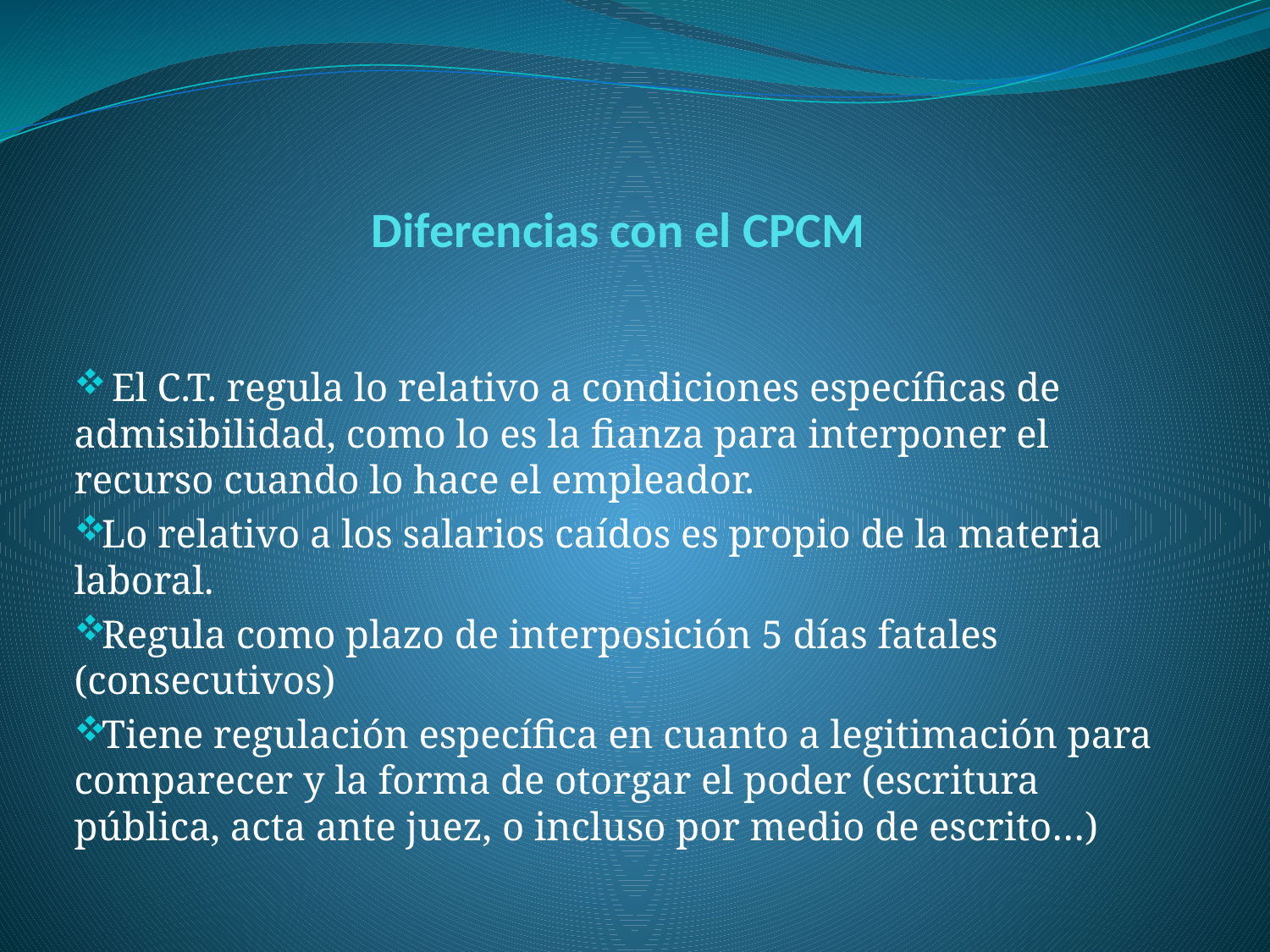

# Diferencias con el CPCM
 El C.T. regula lo relativo a condiciones específicas de admisibilidad, como lo es la fianza para interponer el recurso cuando lo hace el empleador.
Lo relativo a los salarios caídos es propio de la materia laboral.
Regula como plazo de interposición 5 días fatales (consecutivos)
Tiene regulación específica en cuanto a legitimación para comparecer y la forma de otorgar el poder (escritura pública, acta ante juez, o incluso por medio de escrito…)